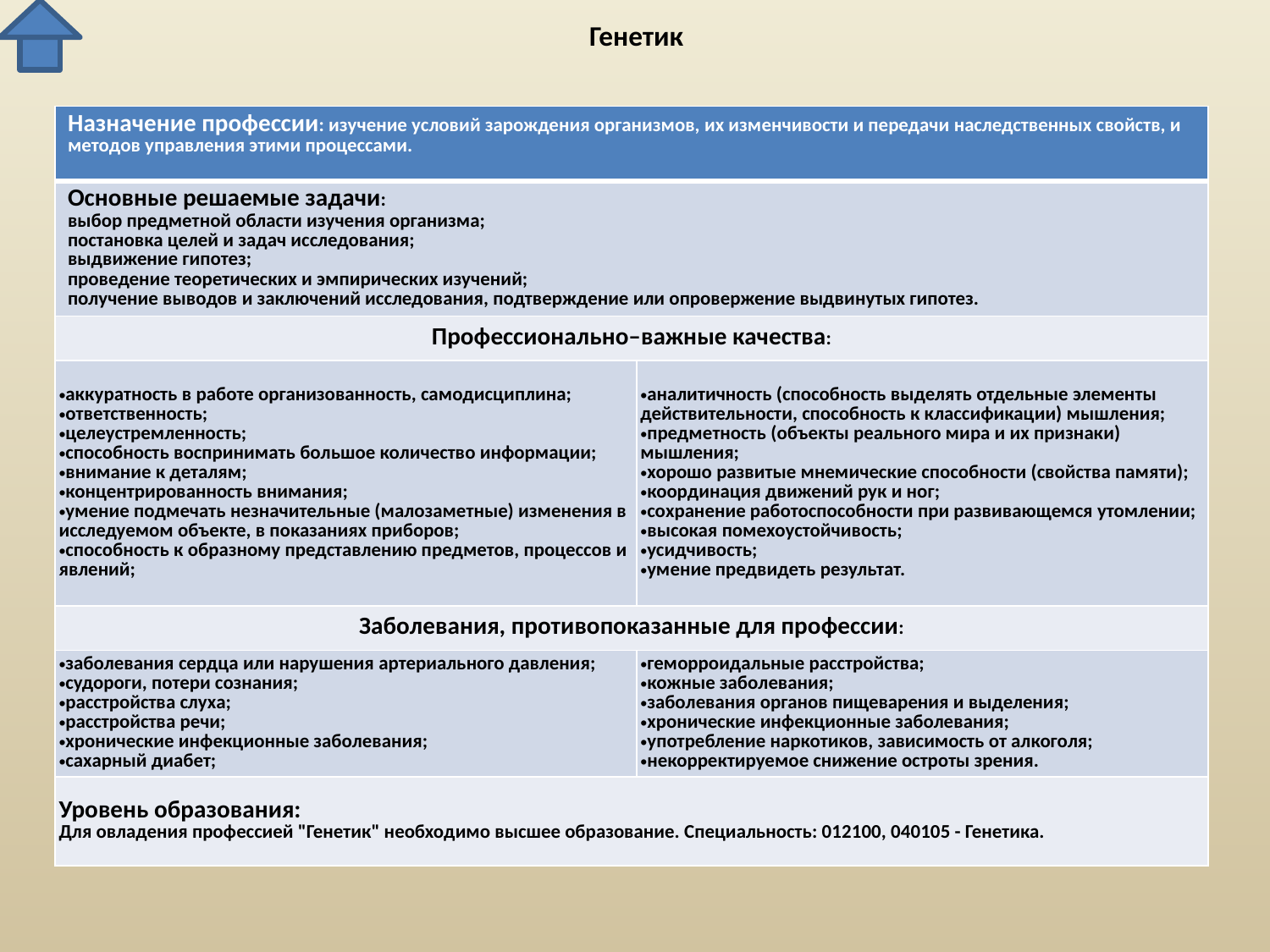

# Генетик
| Назначение профессии: изучение условий зарождения организмов, их изменчивости и передачи наследственных свойств, и методов управления этими процессами. |  |
| --- | --- |
| Основные решаемые задачи: выбор предметной области изучения организма; постановка целей и задач исследования; выдвижение гипотез; проведение теоретических и эмпирических изучений; получение выводов и заключений исследования, подтверждение или опровержение выдвинутых гипотез. |  |
| Профессионально–важные качества: |  |
| аккуратность в работе организованность, самодисциплина; ответственность; целеустремленность; способность воспринимать большое количество информации; внимание к деталям; концентрированность внимания; умение подмечать незначительные (малозаметные) изменения в исследуемом объекте, в показаниях приборов; способность к образному представлению предметов, процессов и явлений; | аналитичность (способность выделять отдельные элементы действительности, способность к классификации) мышления; предметность (объекты реального мира и их признаки) мышления; хорошо развитые мнемические способности (свойства памяти); координация движений рук и ног; сохранение работоспособности при развивающемся утомлении; высокая помехоустойчивость; усидчивость; умение предвидеть результат. |
| Заболевания, противопоказанные для профессии: |  |
| заболевания сердца или нарушения артериального давления; судороги, потери сознания; расстройства слуха; расстройства речи; хронические инфекционные заболевания; сахарный диабет; | геморроидальные расстройства; кожные заболевания; заболевания органов пищеварения и выделения; хронические инфекционные заболевания; употребление наркотиков, зависимость от алкоголя; некорректируемое снижение остроты зрения. |
| Уровень образования: Для овладения профессией "Генетик" необходимо высшее образование. Специальность: 012100, 040105 - Генетика. |  |